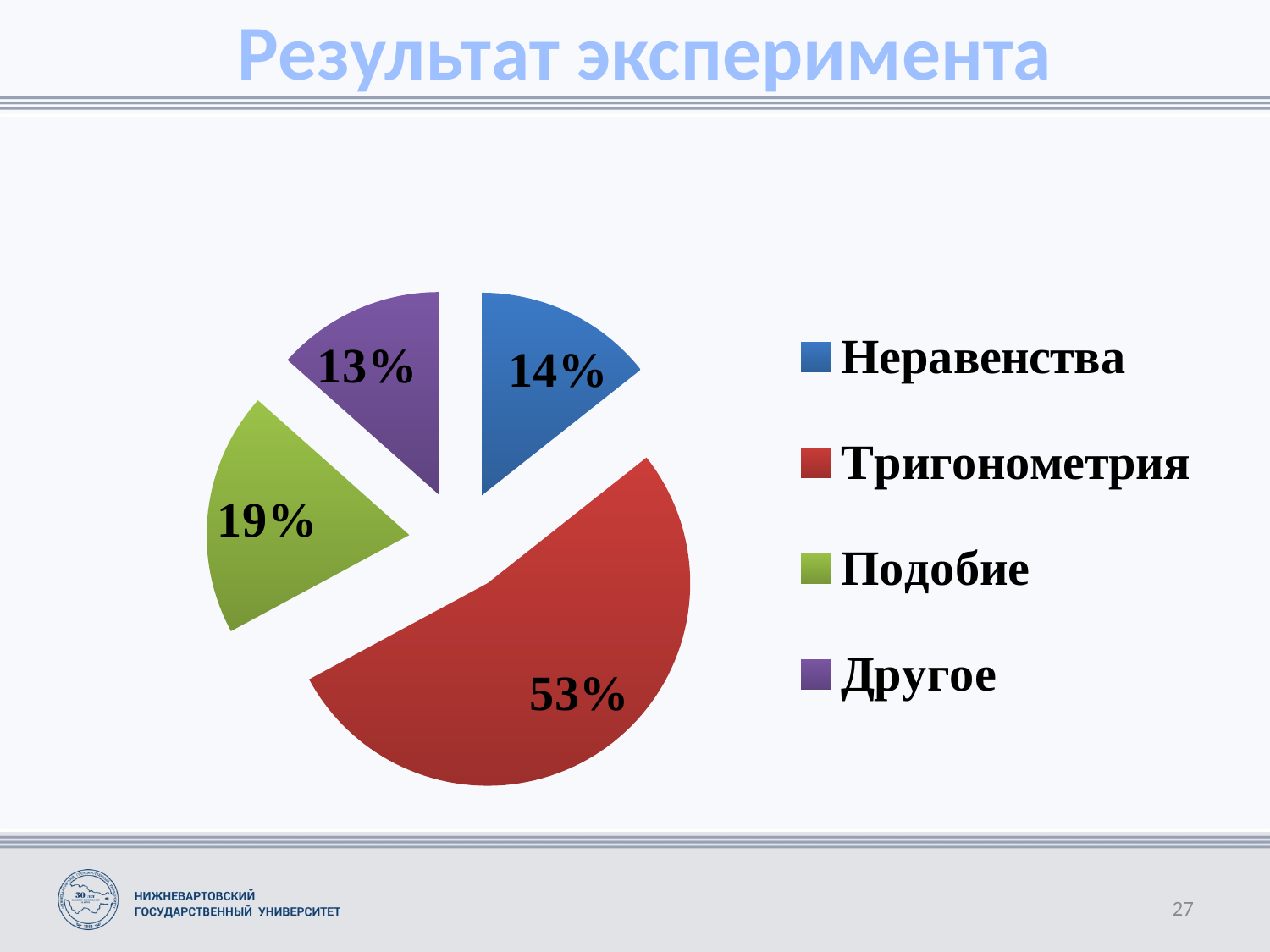

Результат эксперимента

### Chart

| Category | Результаты анкетирования |
|---|---|
| Неравенства | 31.0 |
| Тригонометрия | 114.0 |
| Подобие | 42.0 |
| Другое | 29.0 |
27